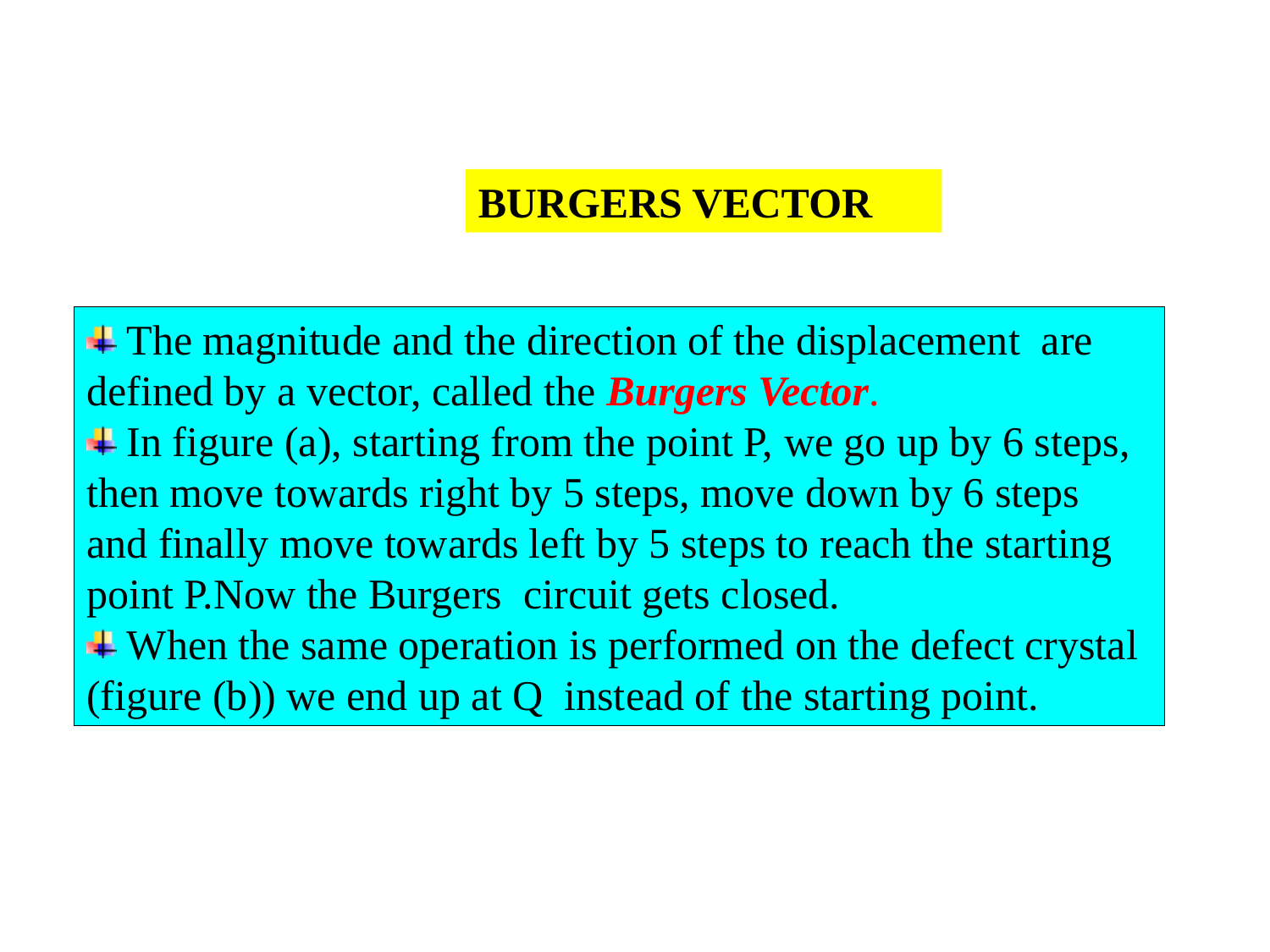

BURGERS VECTOR
 The magnitude and the direction of the displacement  are defined by a vector, called the Burgers Vector.
 In figure (a), starting from the point P, we go up by 6 steps, then move towards right by 5 steps, move down by 6 steps and finally move towards left by 5 steps to reach the starting point P.Now the Burgers  circuit gets closed.
 When the same operation is performed on the defect crystal (figure (b)) we end up at Q  instead of the starting point.